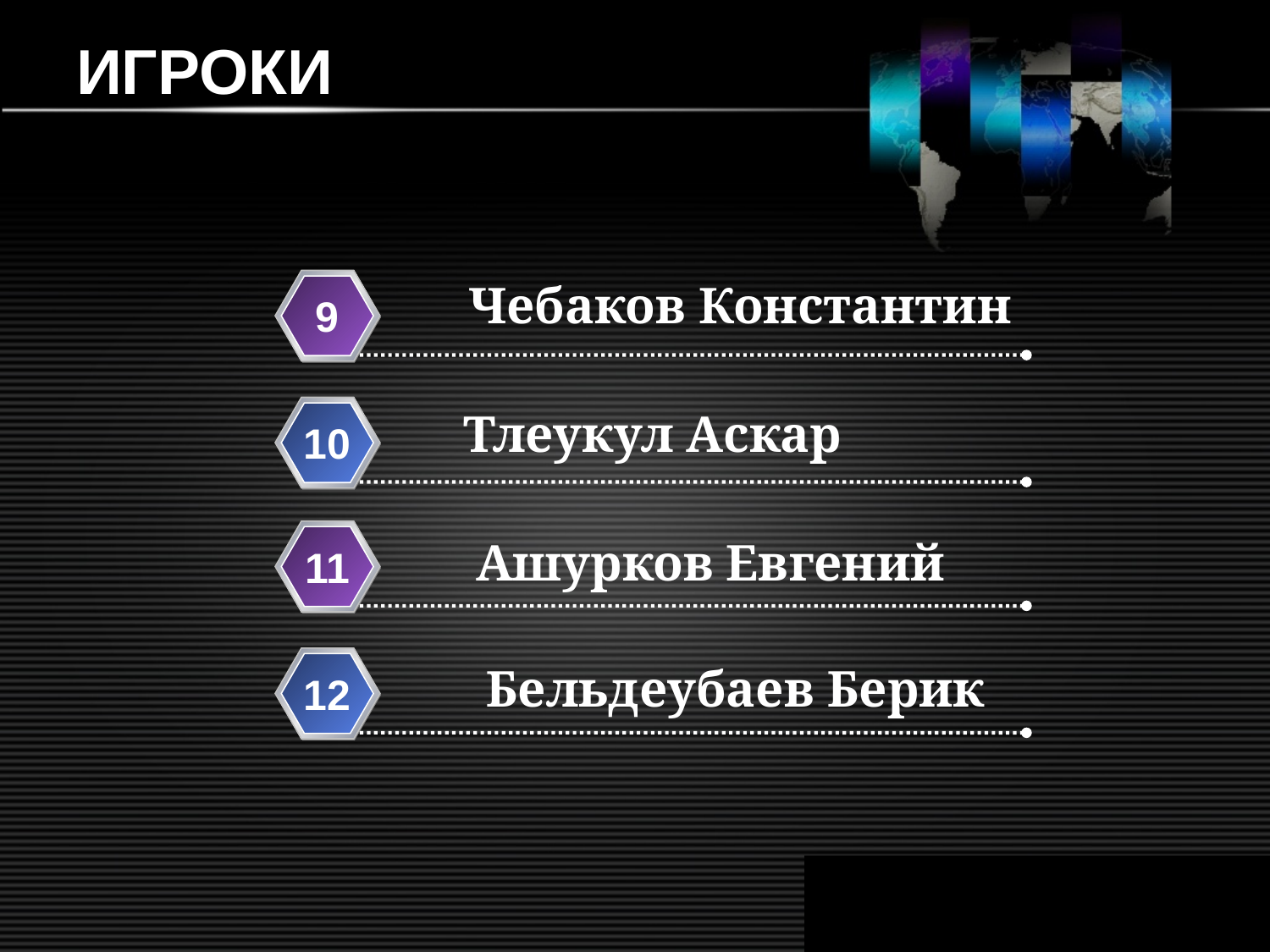

# ИГРОКИ
Чебаков Константин

9

Тлеукул Аскар

10

Ашурков Евгений
11

Бельдеубаев Берик
12

www.themegallery.com